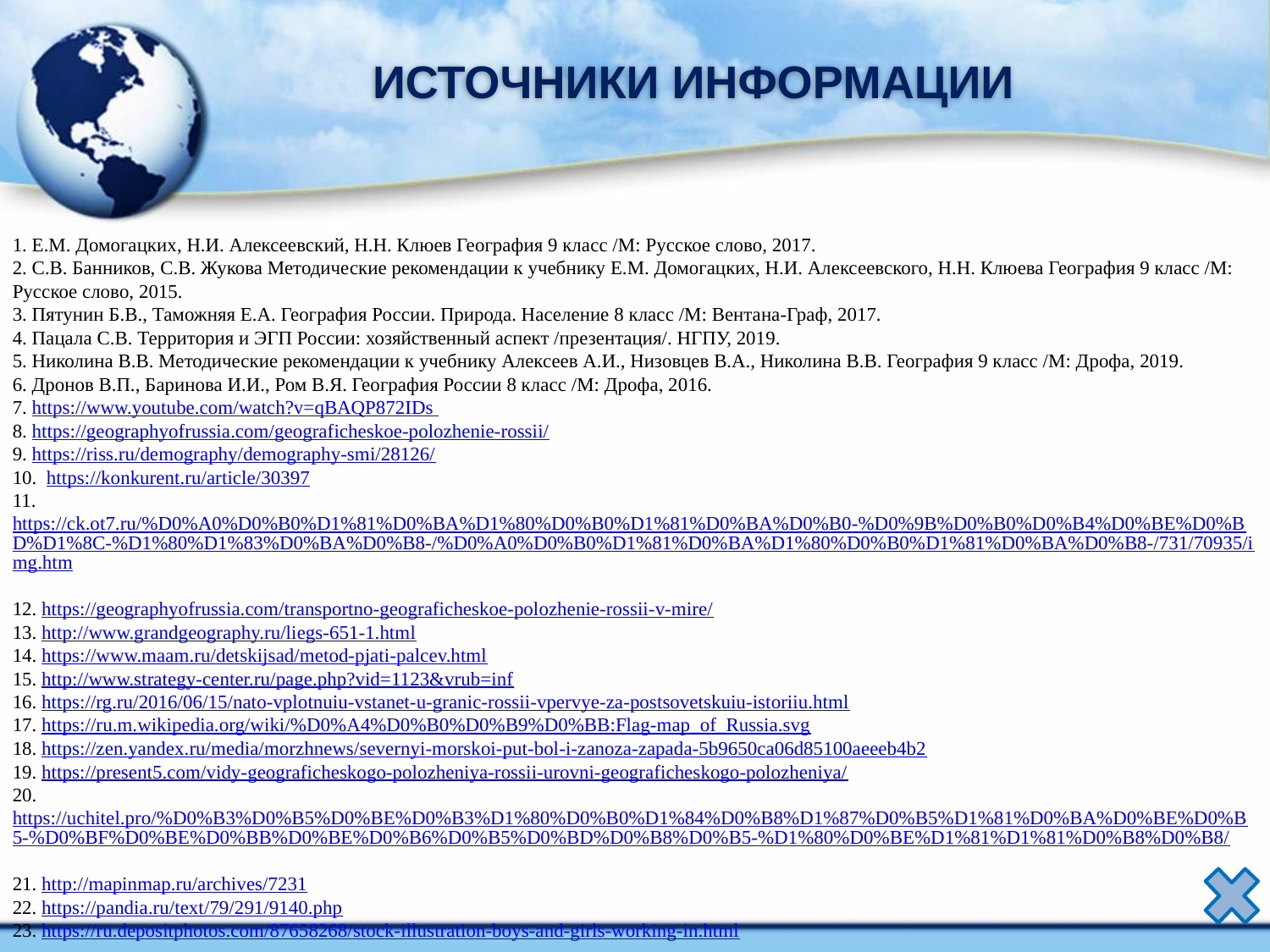

ИСТОЧНИКИ ИНФОРМАЦИИ
1. Е.М. Домогацких, Н.И. Алексеевский, Н.Н. Клюев География 9 класс /М: Русское слово, 2017.
2. С.В. Банников, С.В. Жукова Методические рекомендации к учебнику Е.М. Домогацких, Н.И. Алексеевского, Н.Н. Клюева География 9 класс /М: Русское слово, 2015.
3. Пятунин Б.В., Таможняя Е.А. География России. Природа. Население 8 класс /М: Вентана-Граф, 2017.
4. Пацала С.В. Территория и ЭГП России: хозяйственный аспект /презентация/. НГПУ, 2019.
5. Николина В.В. Методические рекомендации к учебнику Алексеев А.И., Низовцев В.А., Николина В.В. География 9 класс /М: Дрофа, 2019.
6. Дронов В.П., Баринова И.И., Ром В.Я. География России 8 класс /М: Дрофа, 2016.
7. https://www.youtube.com/watch?v=qBAQP872IDs
8. https://geographyofrussia.com/geograficheskoe-polozhenie-rossii/
9. https://riss.ru/demography/demography-smi/28126/
10.  https://konkurent.ru/article/30397
11. https://ck.ot7.ru/%D0%A0%D0%B0%D1%81%D0%BA%D1%80%D0%B0%D1%81%D0%BA%D0%B0-%D0%9B%D0%B0%D0%B4%D0%BE%D0%BD%D1%8C-%D1%80%D1%83%D0%BA%D0%B8-/%D0%A0%D0%B0%D1%81%D0%BA%D1%80%D0%B0%D1%81%D0%BA%D0%B8-/731/70935/img.htm
12. https://geographyofrussia.com/transportno-geograficheskoe-polozhenie-rossii-v-mire/
13. http://www.grandgeography.ru/liegs-651-1.html
14. https://www.maam.ru/detskijsad/metod-pjati-palcev.html
15. http://www.strategy-center.ru/page.php?vid=1123&vrub=inf
16. https://rg.ru/2016/06/15/nato-vplotnuiu-vstanet-u-granic-rossii-vpervye-za-postsovetskuiu-istoriiu.html
17. https://ru.m.wikipedia.org/wiki/%D0%A4%D0%B0%D0%B9%D0%BB:Flag-map_of_Russia.svg
18. https://zen.yandex.ru/media/morzhnews/severnyi-morskoi-put-bol-i-zanoza-zapada-5b9650ca06d85100aeeeb4b2
19. https://present5.com/vidy-geograficheskogo-polozheniya-rossii-urovni-geograficheskogo-polozheniya/
20.https://uchitel.pro/%D0%B3%D0%B5%D0%BE%D0%B3%D1%80%D0%B0%D1%84%D0%B8%D1%87%D0%B5%D1%81%D0%BA%D0%BE%D0%B5-%D0%BF%D0%BE%D0%BB%D0%BE%D0%B6%D0%B5%D0%BD%D0%B8%D0%B5-%D1%80%D0%BE%D1%81%D1%81%D0%B8%D0%B8/
21. http://mapinmap.ru/archives/7231
22. https://pandia.ru/text/79/291/9140.php
23. https://ru.depositphotos.com/87658268/stock-illustration-boys-and-girls-working-in.html